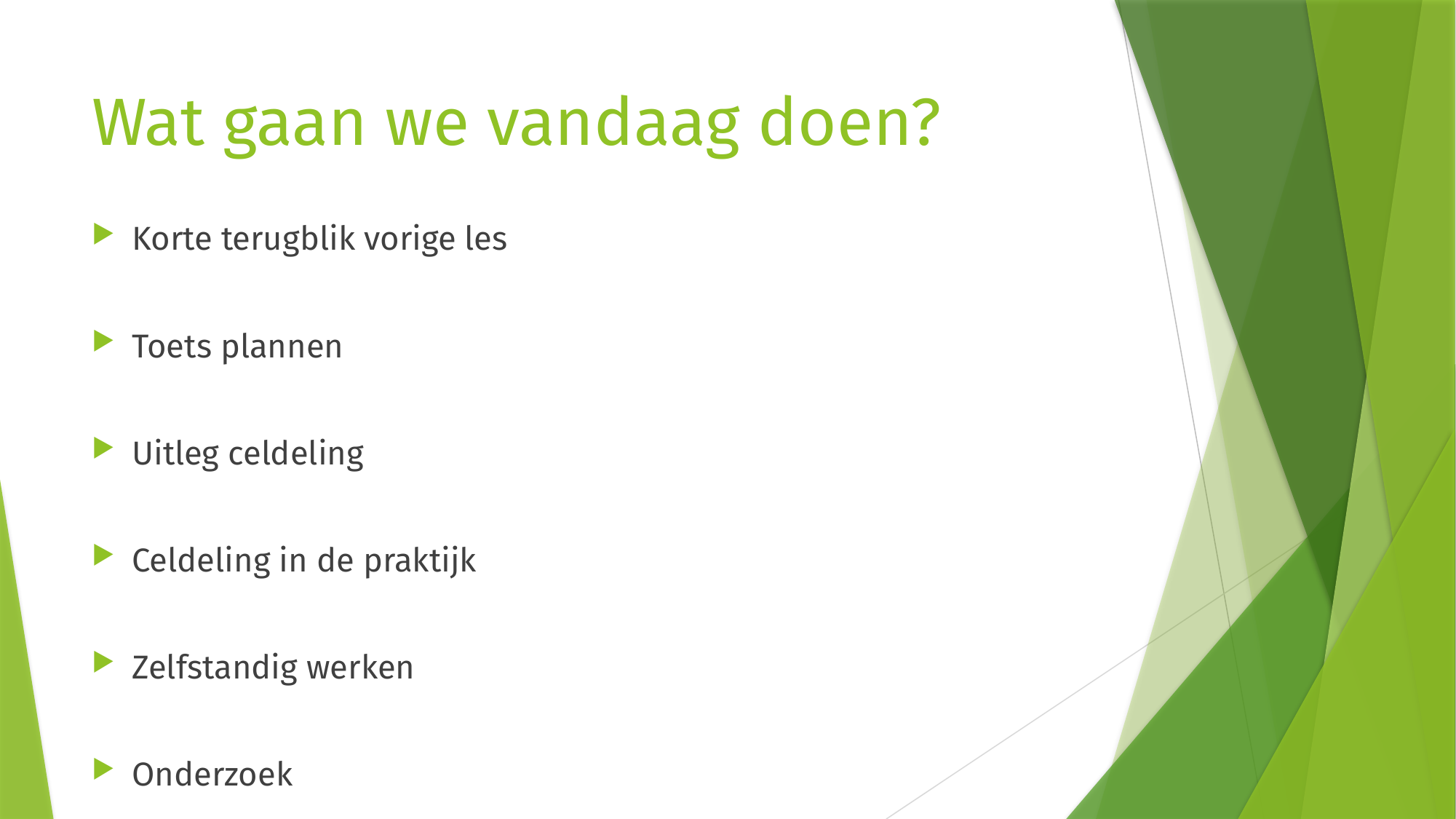

# Wat gaan we vandaag doen?
Korte terugblik vorige les

Toets plannen

Uitleg celdeling

Celdeling in de praktijk

Zelfstandig werken

Onderzoek